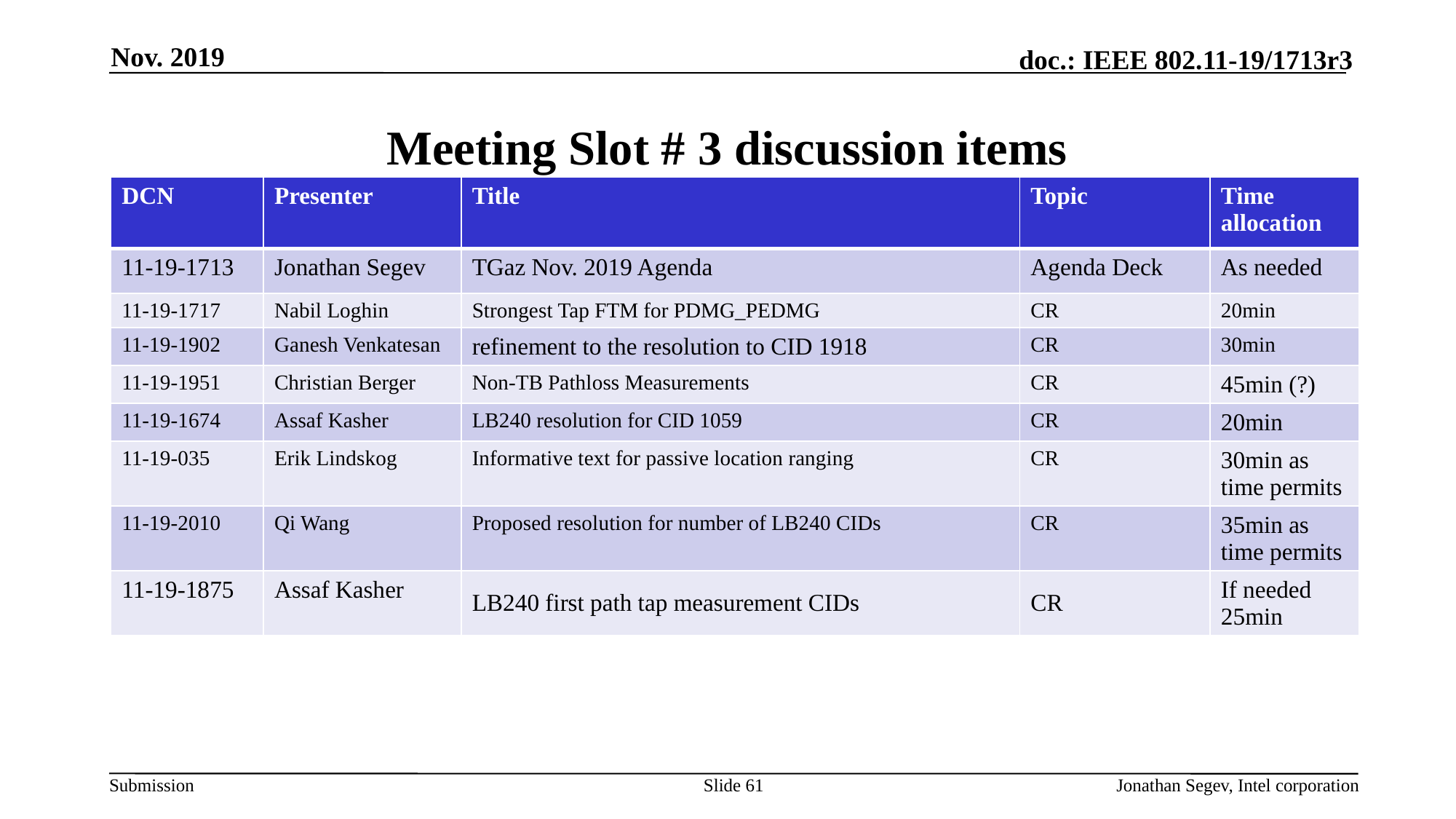

Nov. 2019
# Meeting Slot # 3 discussion items
| DCN | Presenter | Title | Topic | Time allocation |
| --- | --- | --- | --- | --- |
| 11-19-1713 | Jonathan Segev | TGaz Nov. 2019 Agenda | Agenda Deck | As needed |
| 11-19-1717 | Nabil Loghin | Strongest Tap FTM for PDMG\_PEDMG | CR | 20min |
| 11-19-1902 | Ganesh Venkatesan | refinement to the resolution to CID 1918 | CR | 30min |
| 11-19-1951 | Christian Berger | Non-TB Pathloss Measurements | CR | 45min (?) |
| 11-19-1674 | Assaf Kasher | LB240 resolution for CID 1059 | CR | 20min |
| 11-19-035 | Erik Lindskog | Informative text for passive location ranging | CR | 30min as time permits |
| 11-19-2010 | Qi Wang | Proposed resolution for number of LB240 CIDs | CR | 35min as time permits |
| 11-19-1875 | Assaf Kasher | LB240 first path tap measurement CIDs | CR | If needed 25min |
Slide 61
Jonathan Segev, Intel corporation